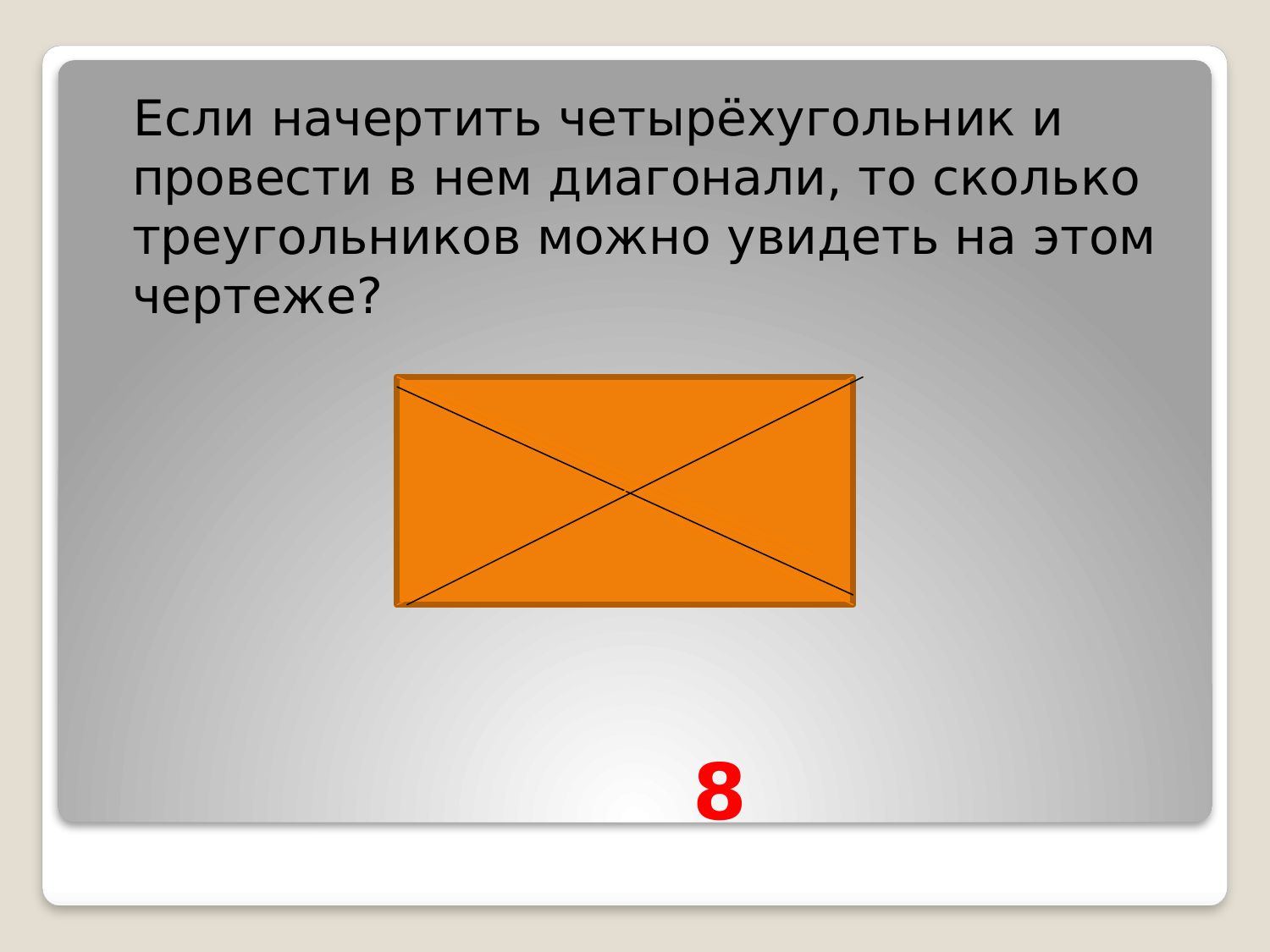

Если начертить четырёхугольник и провести в нем диагонали, то сколько треугольников можно увидеть на этом чертеже?

8